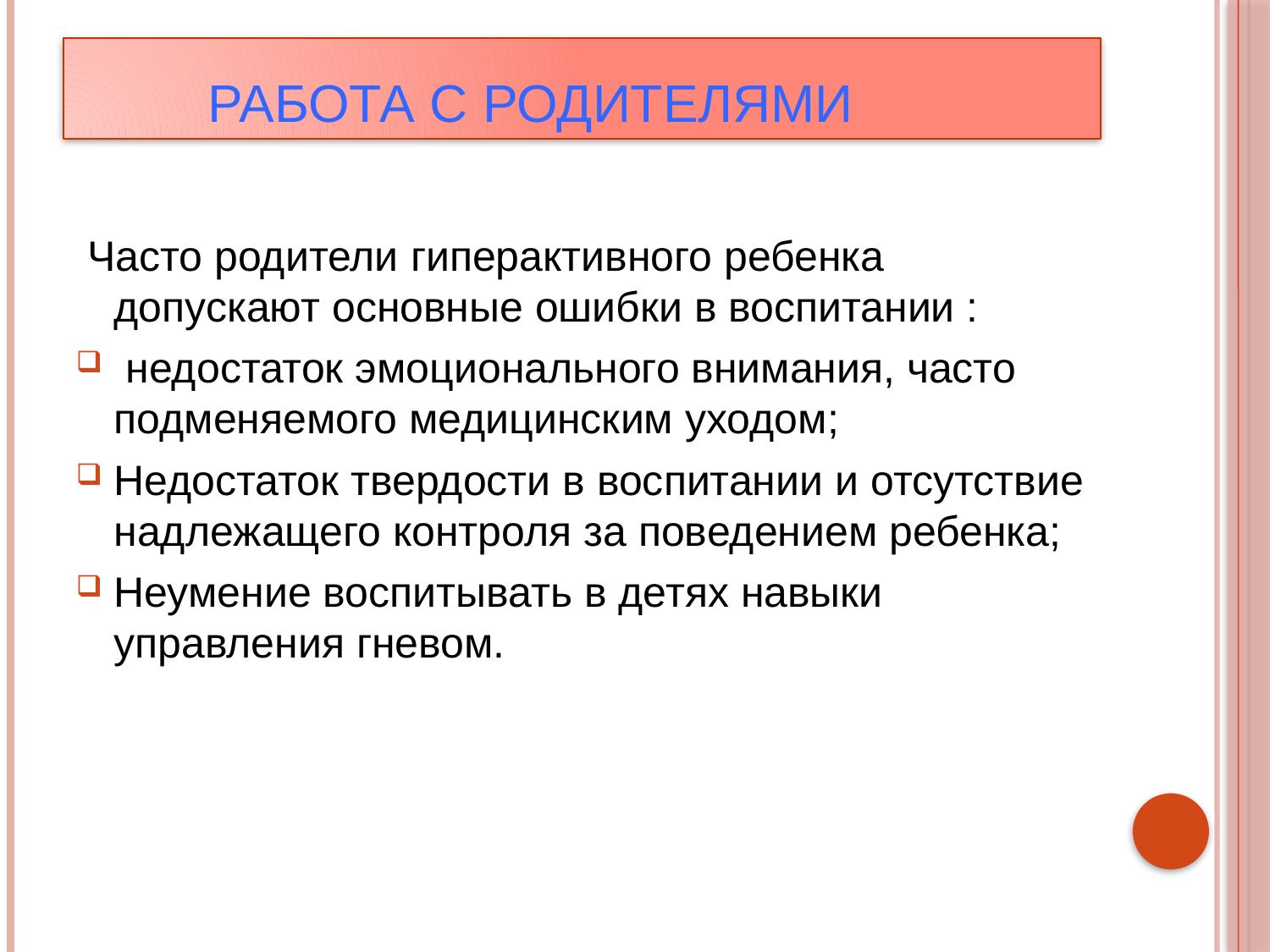

# Работа с родителями
 Часто родители гиперактивного ребенка  допускают основные ошибки в воспитании :
 недостаток эмоционального внимания, часто подменяемого медицинским уходом;
Недостаток твердости в воспитании и отсутствие надлежащего контроля за поведением ребенка;
Неумение воспитывать в детях навыки управления гневом.